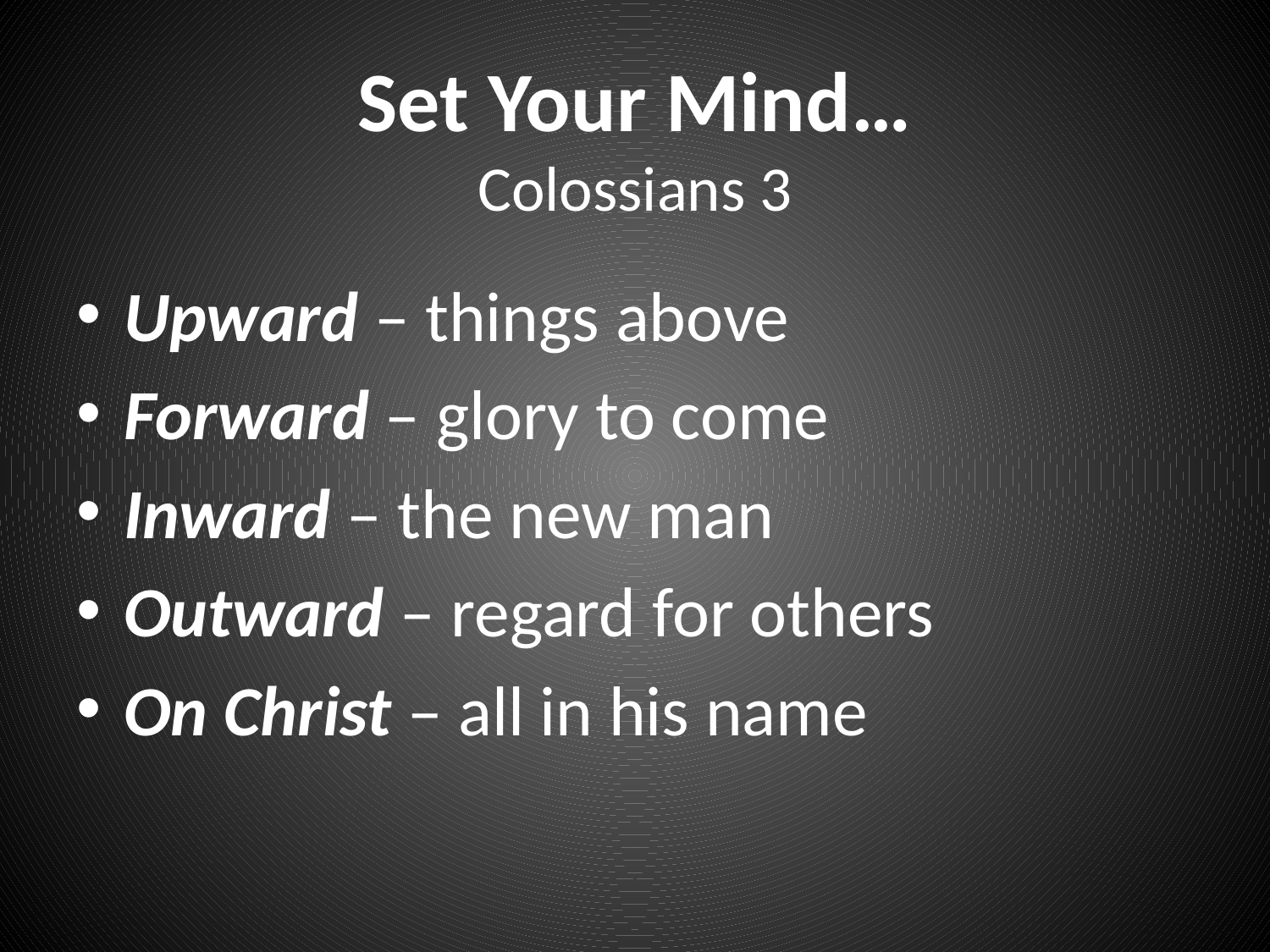

# Set Your Mind… Colossians 3
Upward – things above
Forward – glory to come
Inward – the new man
Outward – regard for others
On Christ – all in his name